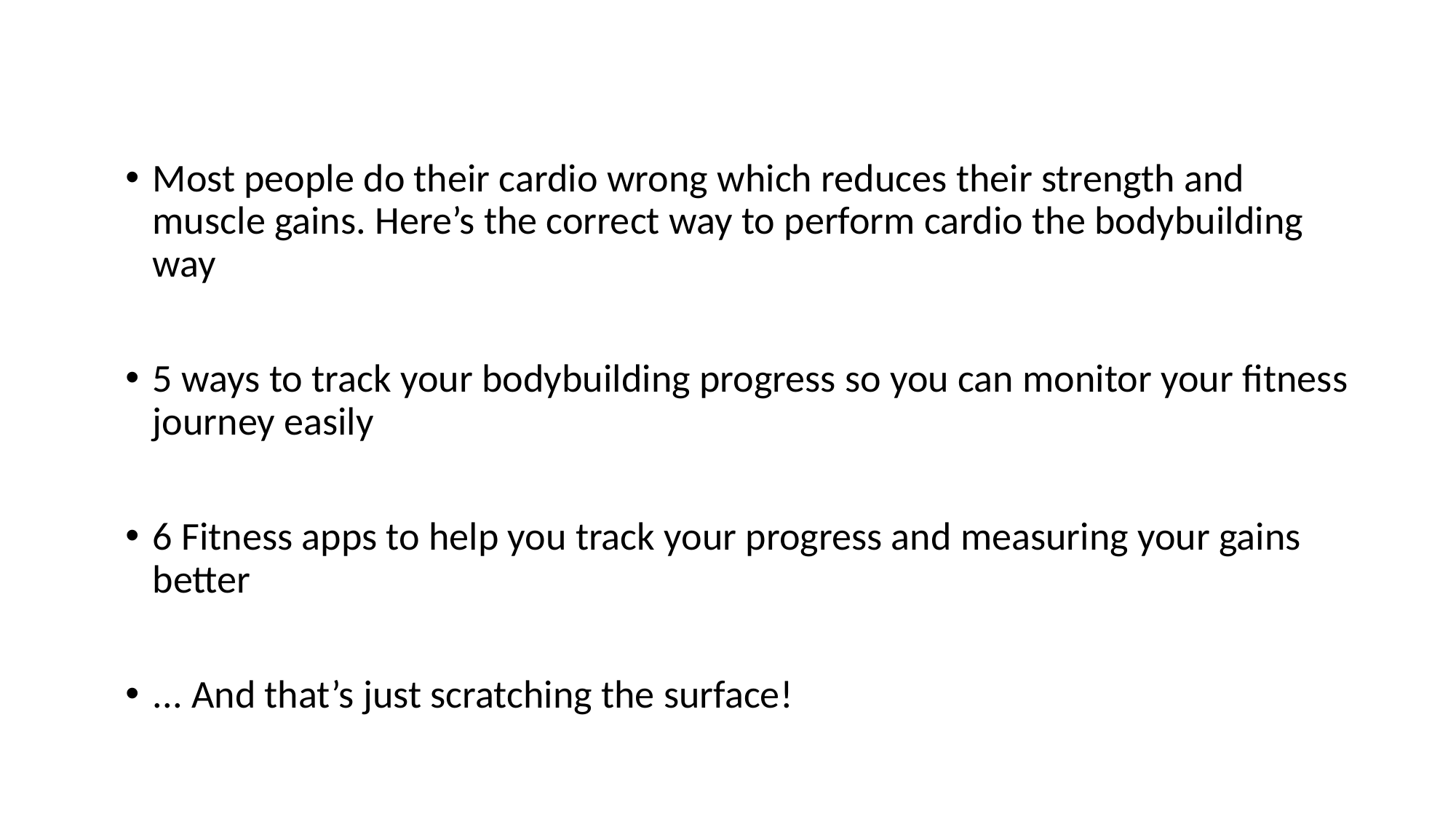

Most people do their cardio wrong which reduces their strength and muscle gains. Here’s the correct way to perform cardio the bodybuilding way

5 ways to track your bodybuilding progress so you can monitor your fitness journey easily

6 Fitness apps to help you track your progress and measuring your gains better

... And that’s just scratching the surface!